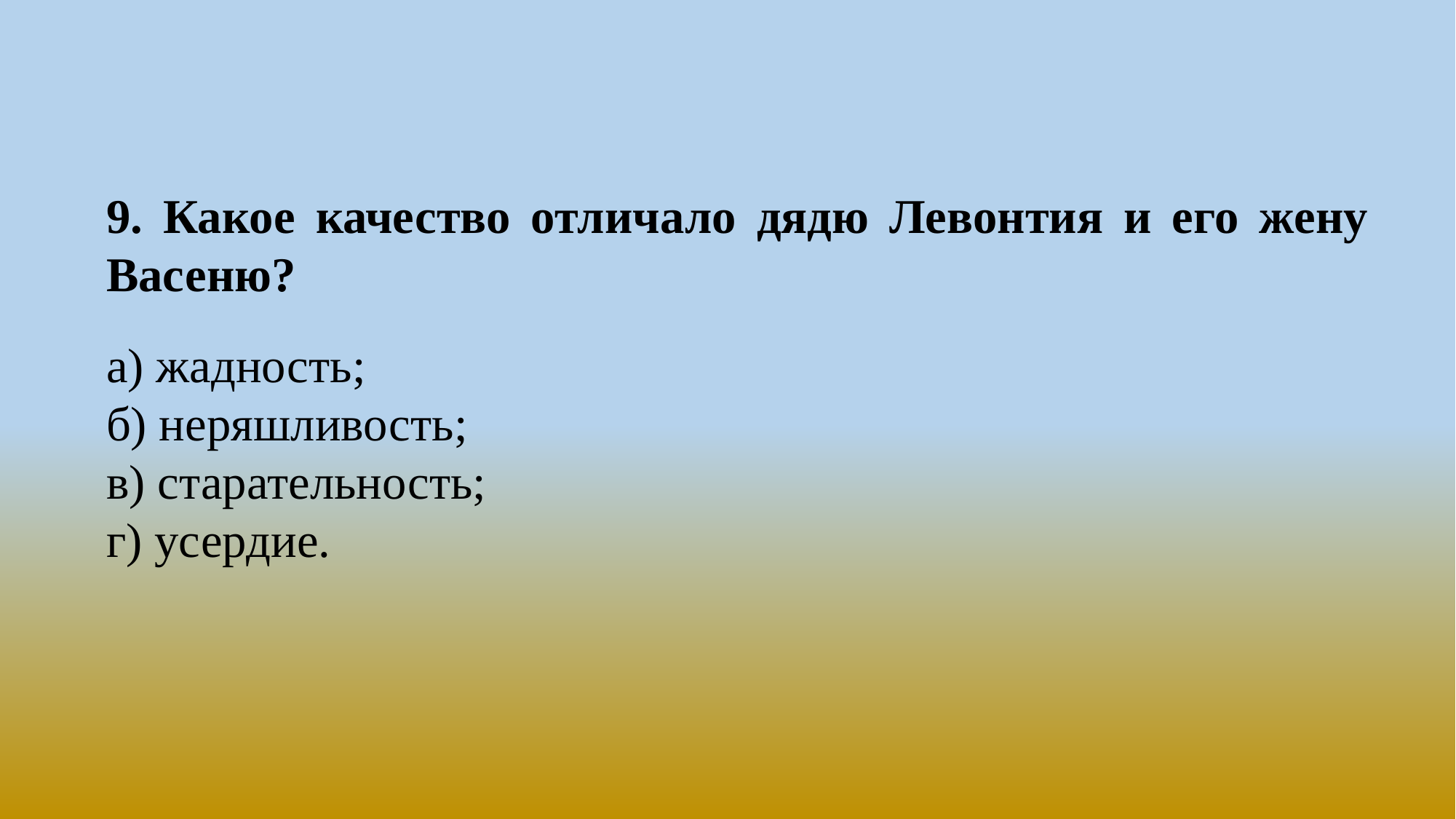

9. Какое качество отличало дядю Левонтия и его жену Васеню?

а) жадность;
б) неряшливость;
в) старательность;
г) усердие.